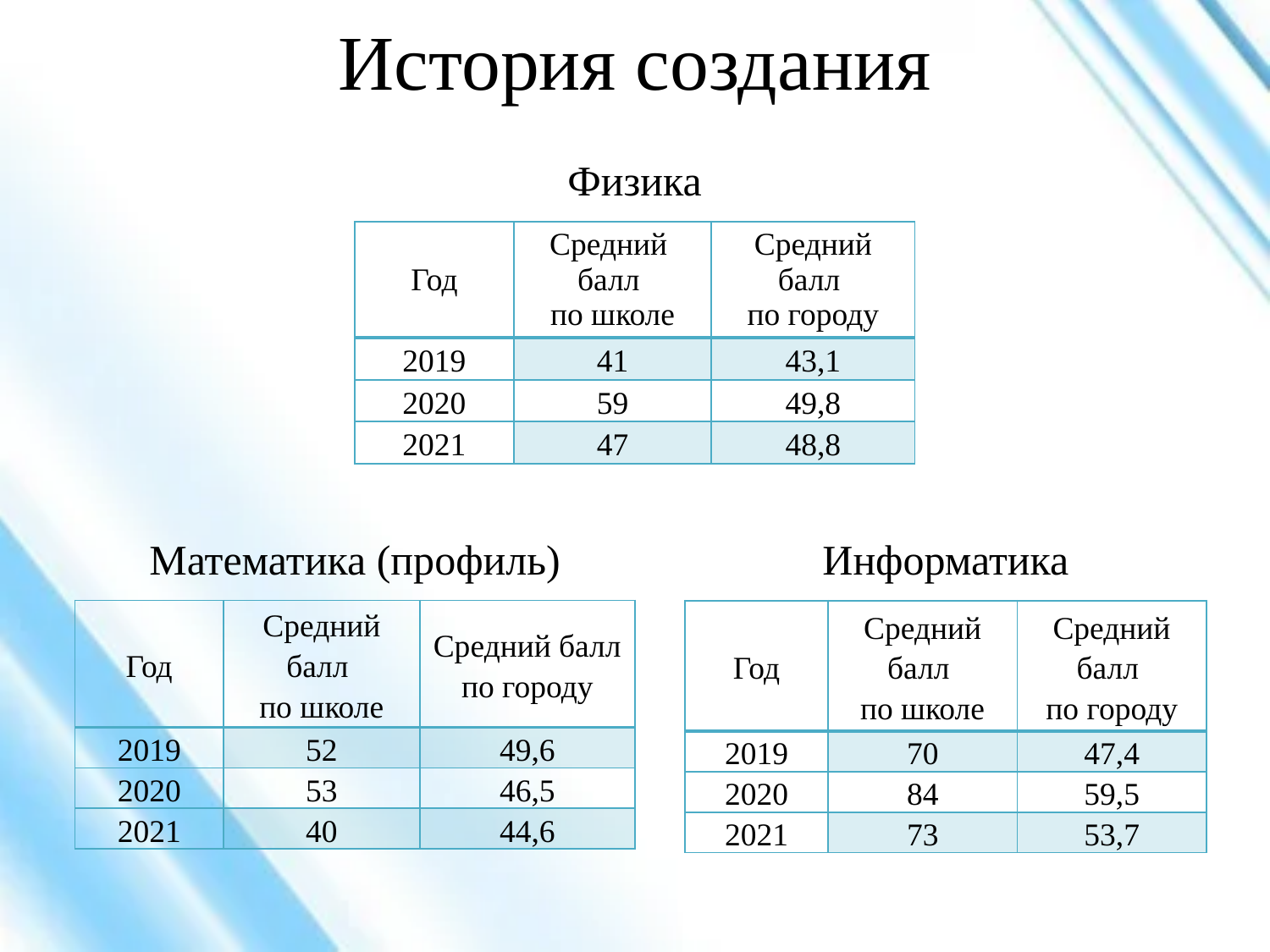

# История создания
Физика
| Год | Средний балл по школе | Средний балл по городу |
| --- | --- | --- |
| 2019 | 41 | 43,1 |
| 2020 | 59 | 49,8 |
| 2021 | 47 | 48,8 |
Информатика
Математика (профиль)
| Год | Средний балл по школе | Средний балл по городу |
| --- | --- | --- |
| 2019 | 52 | 49,6 |
| 2020 | 53 | 46,5 |
| 2021 | 40 | 44,6 |
| Год | Средний балл по школе | Средний балл по городу |
| --- | --- | --- |
| 2019 | 70 | 47,4 |
| 2020 | 84 | 59,5 |
| 2021 | 73 | 53,7 |